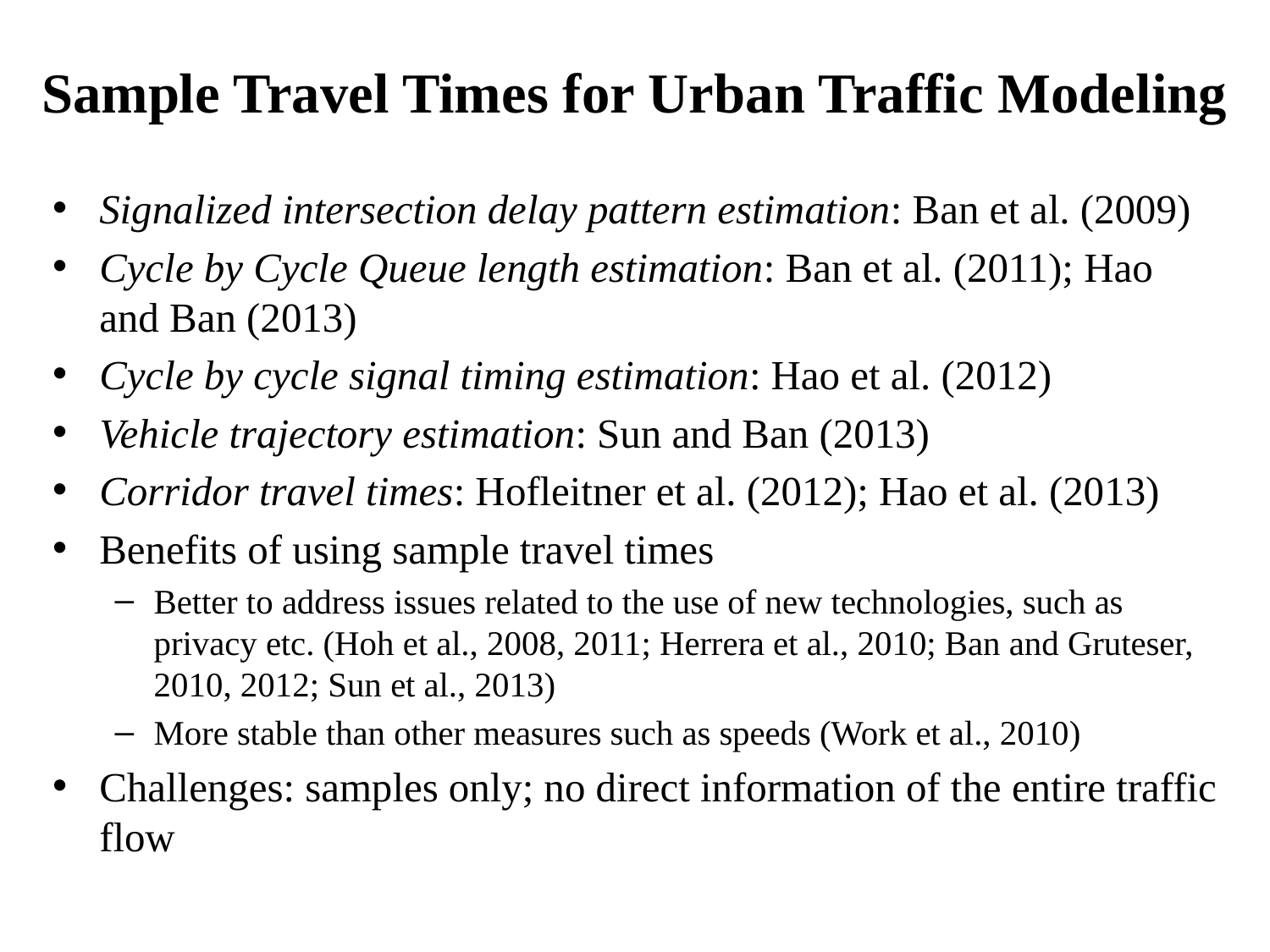

# Sample Travel Times for Urban Traffic Modeling
Signalized intersection delay pattern estimation: Ban et al. (2009)
Cycle by Cycle Queue length estimation: Ban et al. (2011); Hao and Ban (2013)
Cycle by cycle signal timing estimation: Hao et al. (2012)
Vehicle trajectory estimation: Sun and Ban (2013)
Corridor travel times: Hofleitner et al. (2012); Hao et al. (2013)
Benefits of using sample travel times
Better to address issues related to the use of new technologies, such as privacy etc. (Hoh et al., 2008, 2011; Herrera et al., 2010; Ban and Gruteser, 2010, 2012; Sun et al., 2013)
More stable than other measures such as speeds (Work et al., 2010)
Challenges: samples only; no direct information of the entire traffic flow